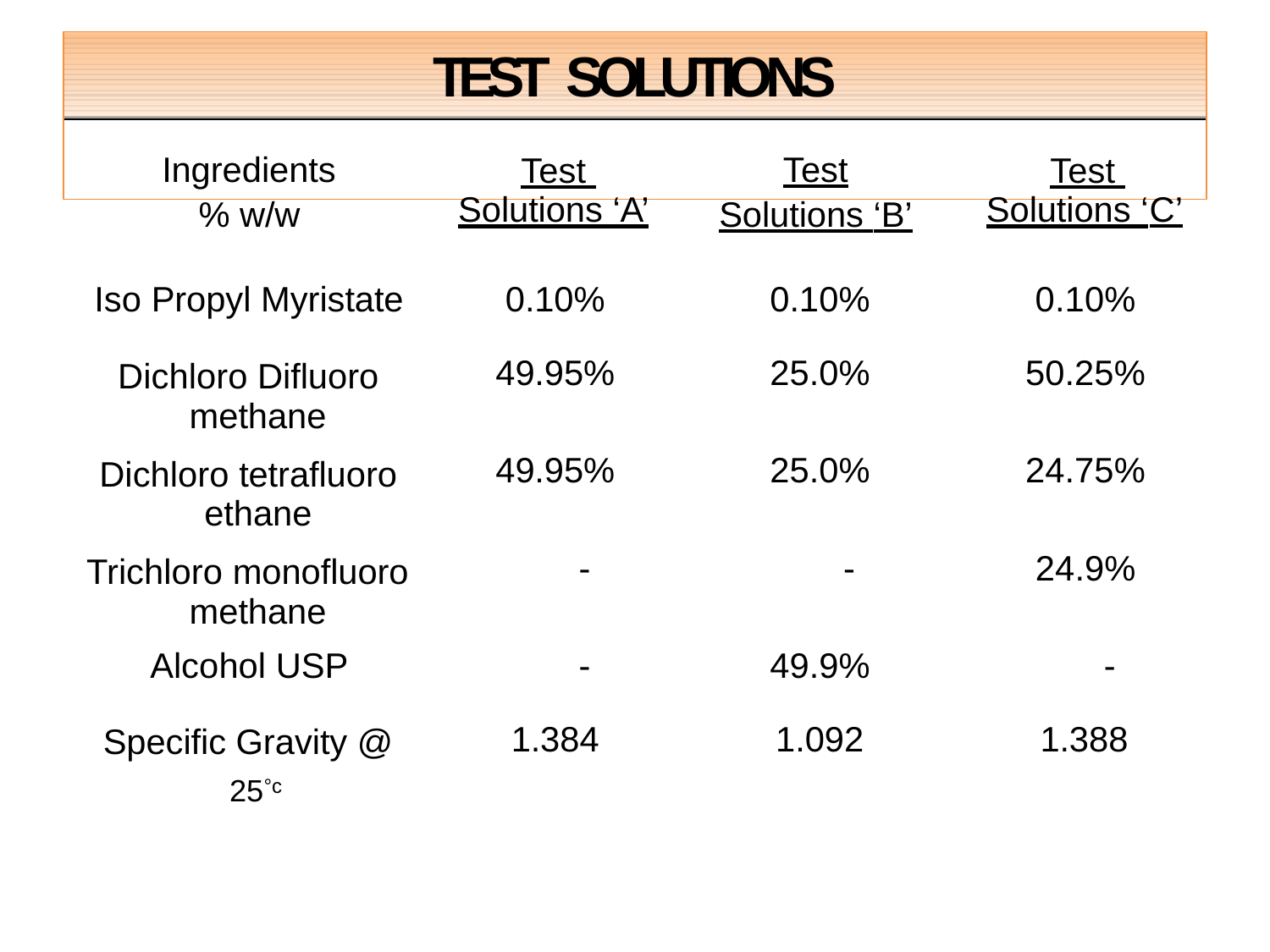

# TEST SOLUTIONS
| Ingredients % w/w | Test Solutions ‘A’ | Test Solutions ‘B’ | Test Solutions ‘ |
| --- | --- | --- | --- |
| Iso Propyl Myristate | 0.10% | 0.10% | 0.10% |
| Dichloro Difluoro methane | 49.95% | 25.0% | 50.25% |
| Dichloro tetrafluoro ethane | 49.95% | 25.0% | 24.75% |
| Trichloro monofluoro methane | - | - | 24.9% |
| Alcohol USP | - | 49.9% | - |
| Specific Gravity @ 25°c | 1.384 | 1.092 | 1.388 |
C’